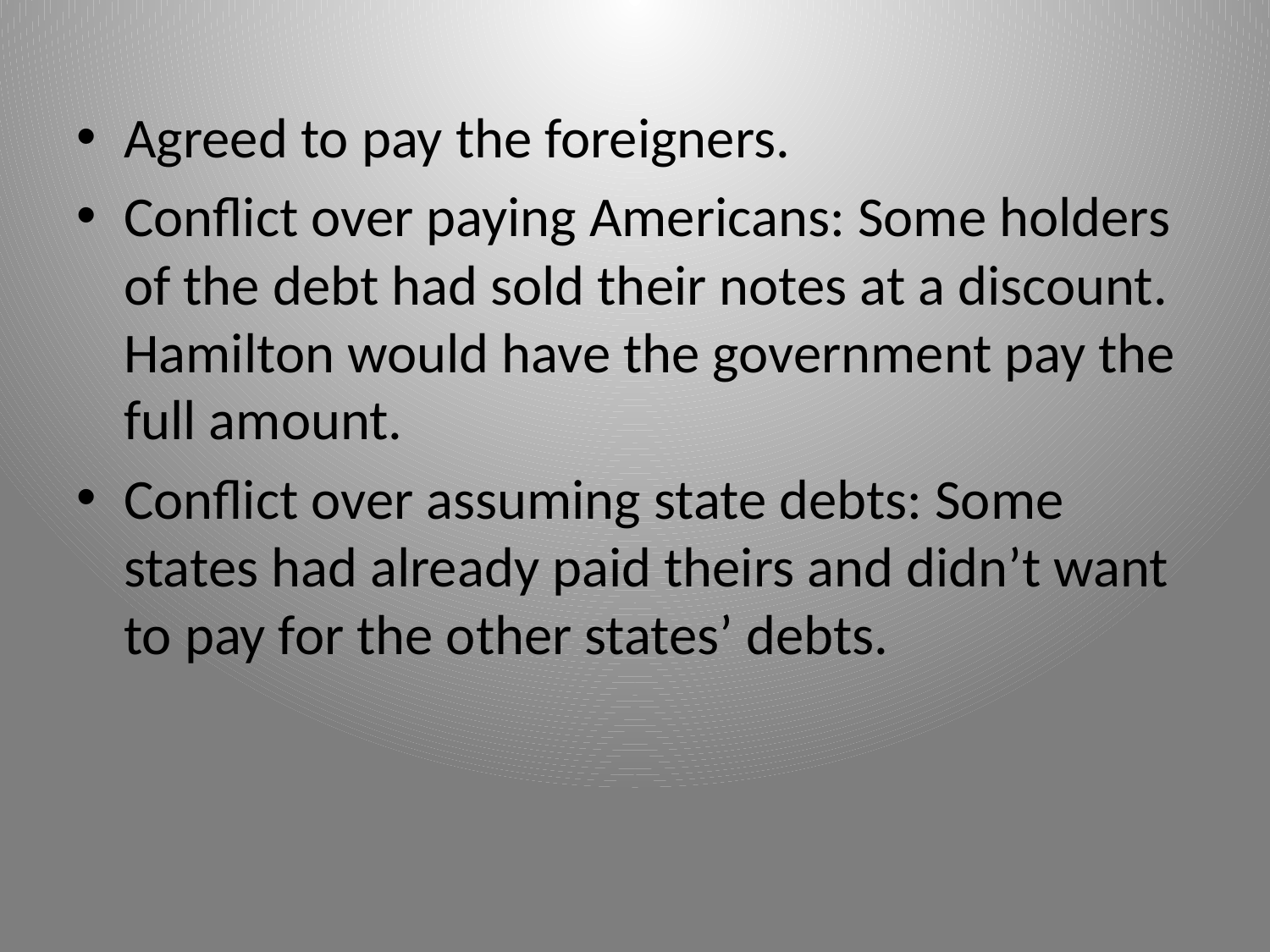

Agreed to pay the foreigners.
Conflict over paying Americans: Some holders of the debt had sold their notes at a discount. Hamilton would have the government pay the full amount.
Conflict over assuming state debts: Some states had already paid theirs and didn’t want to pay for the other states’ debts.